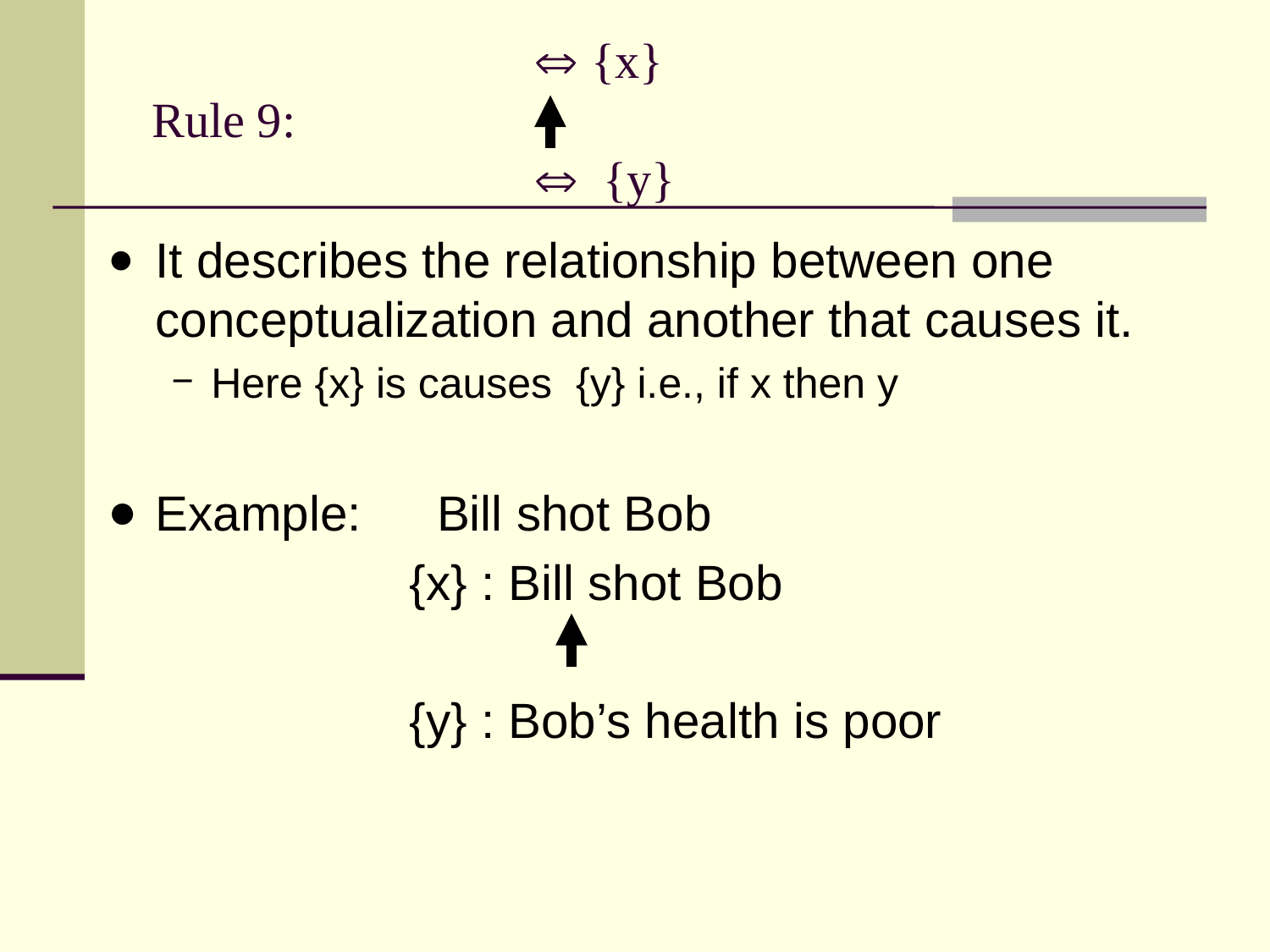

# ⇔ {x} Rule 9: ⇔  {y}

It describes the relationship between one conceptualization and another that causes it.
Here {x} is causes  {y} i.e., if x then y

Example:	  Bill shot Bob
			{x} : Bill shot Bob

			{y} : Bob’s health is poor